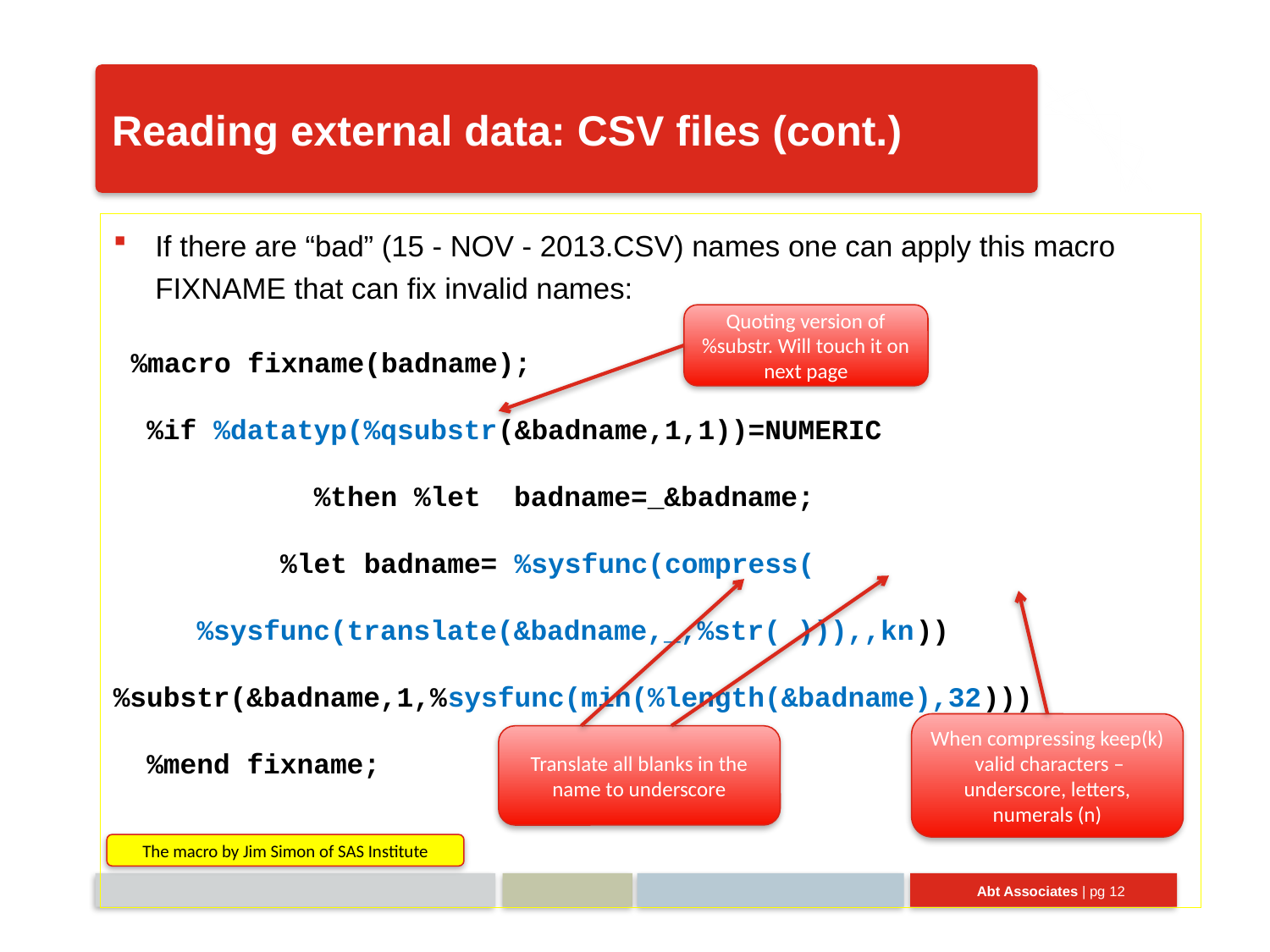

# Reading external data: CSV files (cont.)
If there are “bad” (15 - NOV - 2013.CSV) names one can apply this macro FIXNAME that can fix invalid names:

 %macro fixname(badname);

  %if %datatyp(%qsubstr(&badname,1,1))=NUMERIC

            %then %let  badname=_&badname;

          %let badname= %sysfunc(compress(
     %sysfunc(translate(&badname,_,%str( ))),,kn))

%substr(&badname,1,%sysfunc(min(%length(&badname),32)))

  %mend fixname;

Quoting version of %substr. Will touch it on next page
I
When compressing keep(k)  valid characters – underscore, letters, numerals (n)
Translate all blanks in the name to underscore
The macro by Jim Simon of SAS Institute